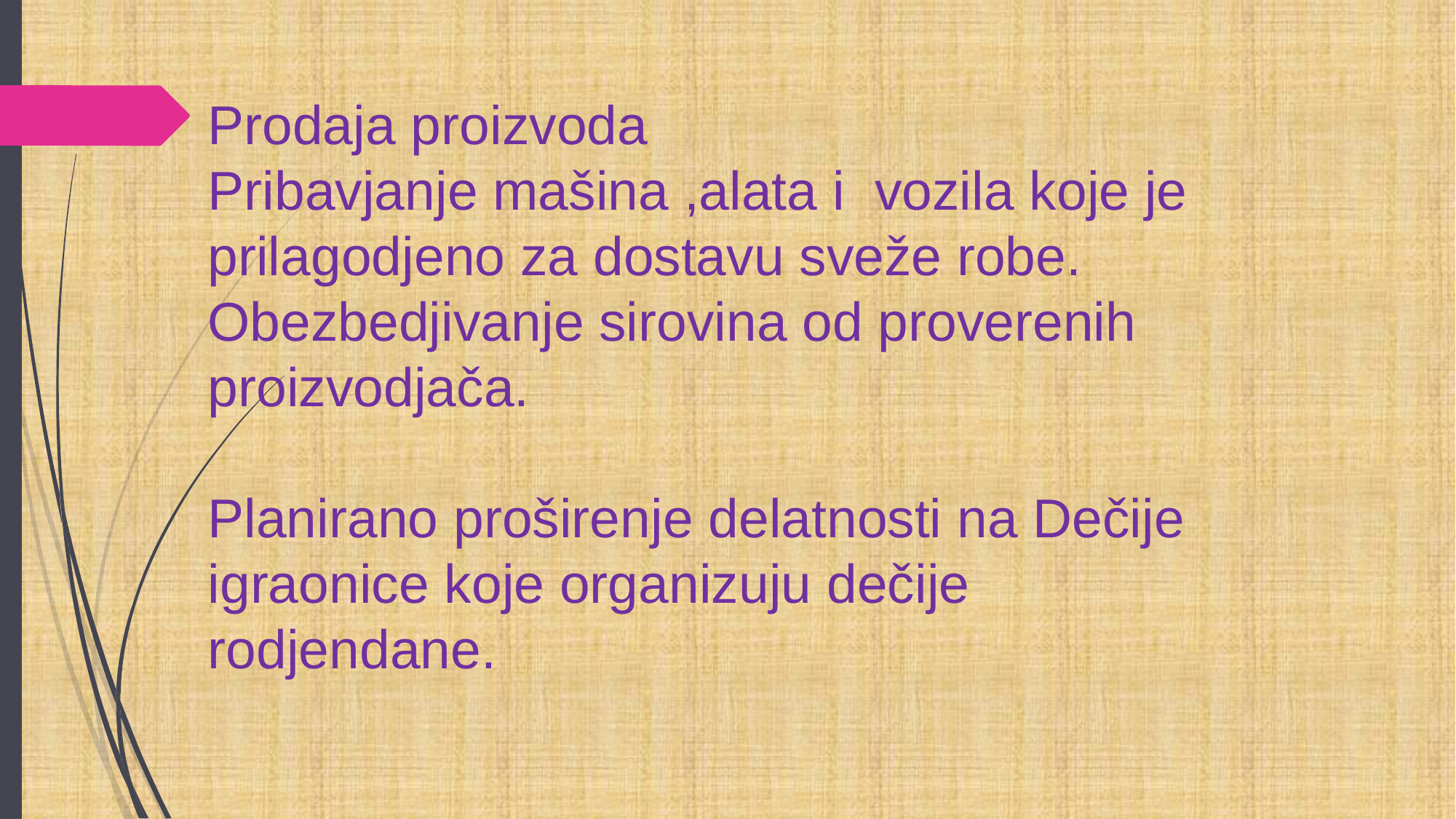

# Prodaja proizvoda Pribavjanje mašina ,alata i  vozila koje je prilagodjeno za dostavu sveže robe. Obezbedjivanje sirovina od proverenih proizvodjača. Planirano proširenje delatnosti na Dečije igraonice koje organizuju dečije rodjendane.